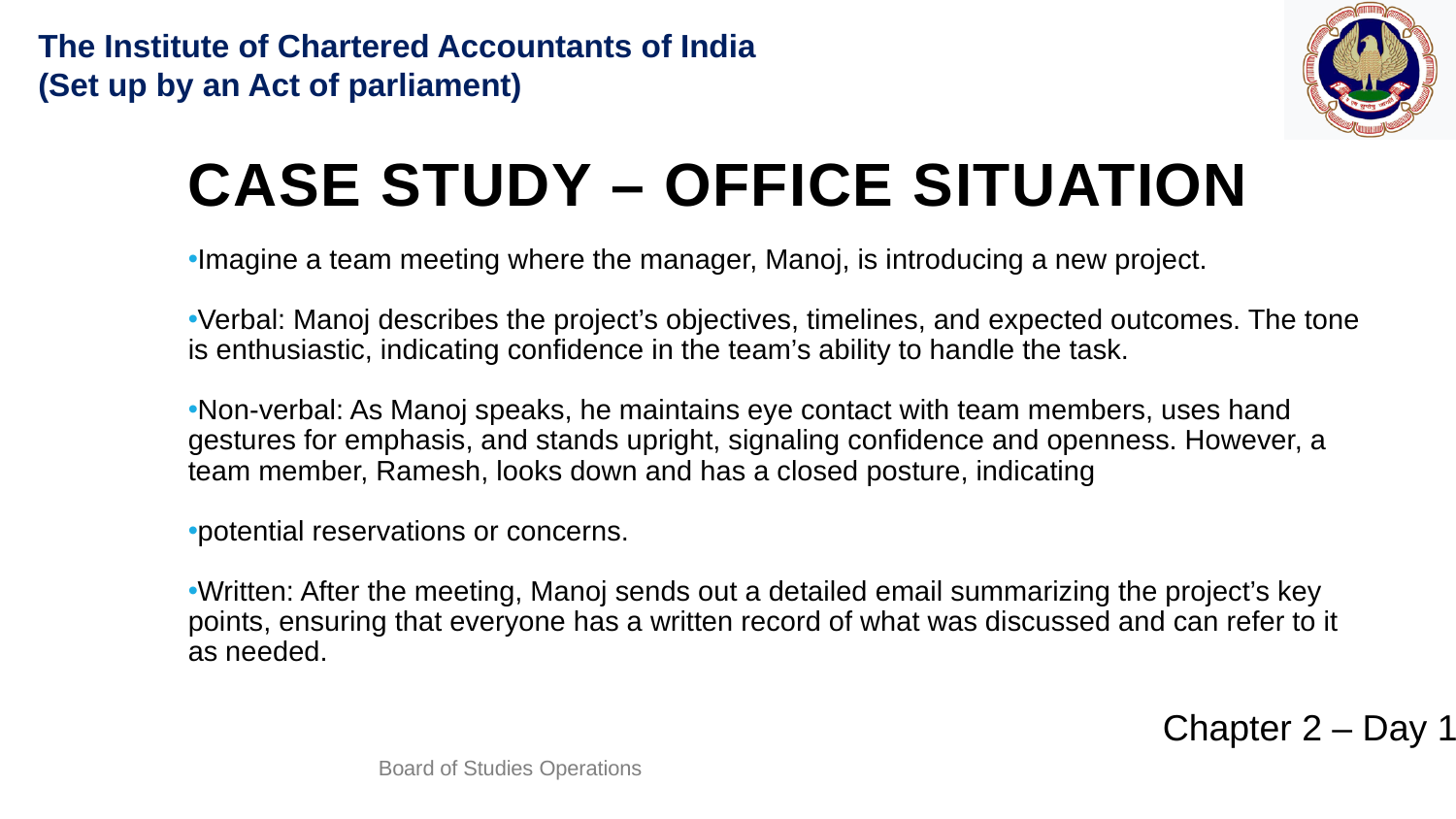

Case Study – Office Situation
Imagine a team meeting where the manager, Manoj, is introducing a new project.
Verbal: Manoj describes the project’s objectives, timelines, and expected outcomes. The tone is enthusiastic, indicating confidence in the team’s ability to handle the task.
Non-verbal: As Manoj speaks, he maintains eye contact with team members, uses hand gestures for emphasis, and stands upright, signaling confidence and openness. However, a team member, Ramesh, looks down and has a closed posture, indicating
potential reservations or concerns.
Written: After the meeting, Manoj sends out a detailed email summarizing the project’s key points, ensuring that everyone has a written record of what was discussed and can refer to it as needed.